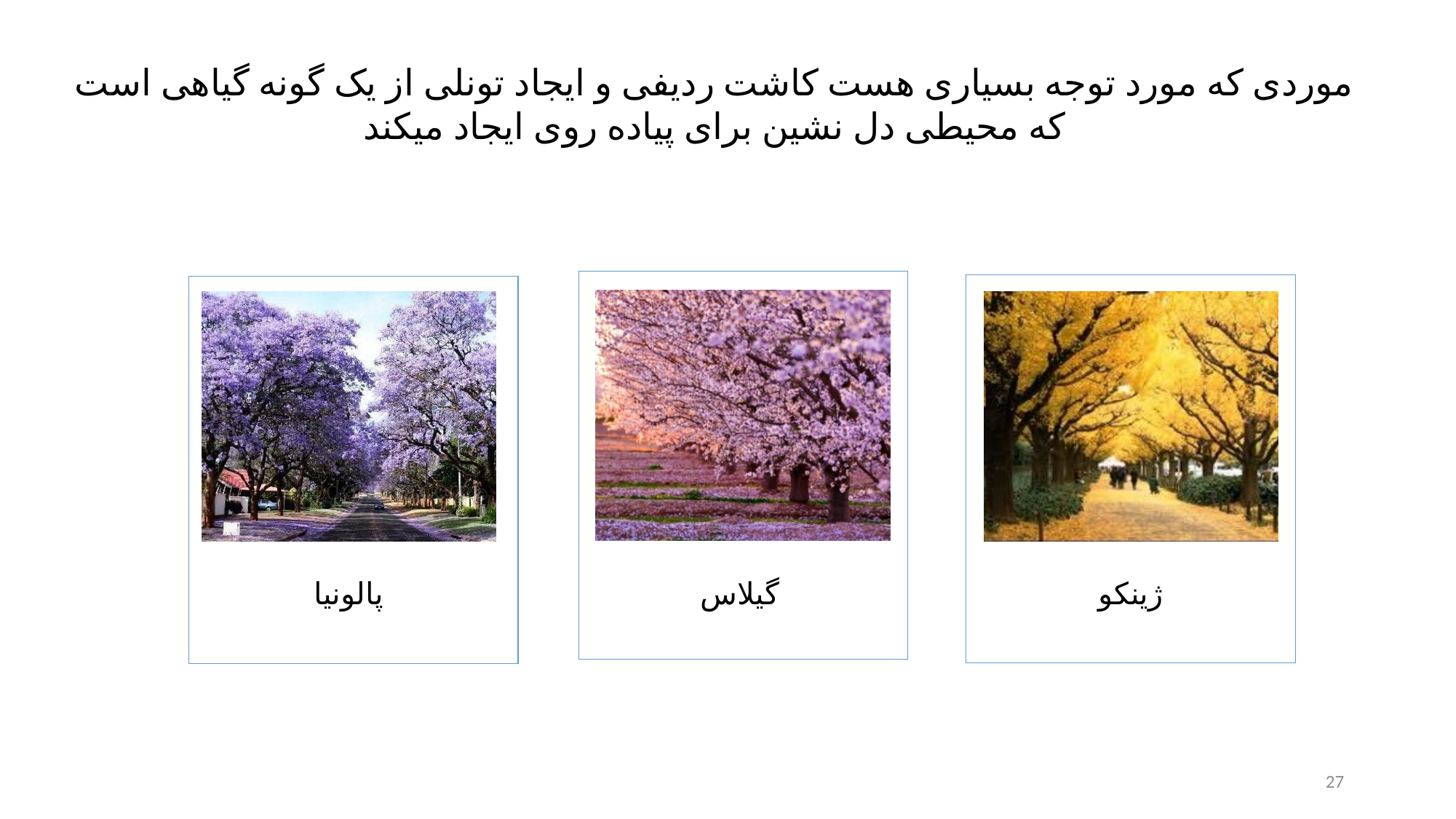

موردی که مورد توجه بسیاری هست کاشت ردیفی و ایجاد تونلی از یک گونه گیاهی است
که محیطی دل نشین برای پیاده روی ایجاد میکند
پالونیا
گیلاس
ژینکو
27